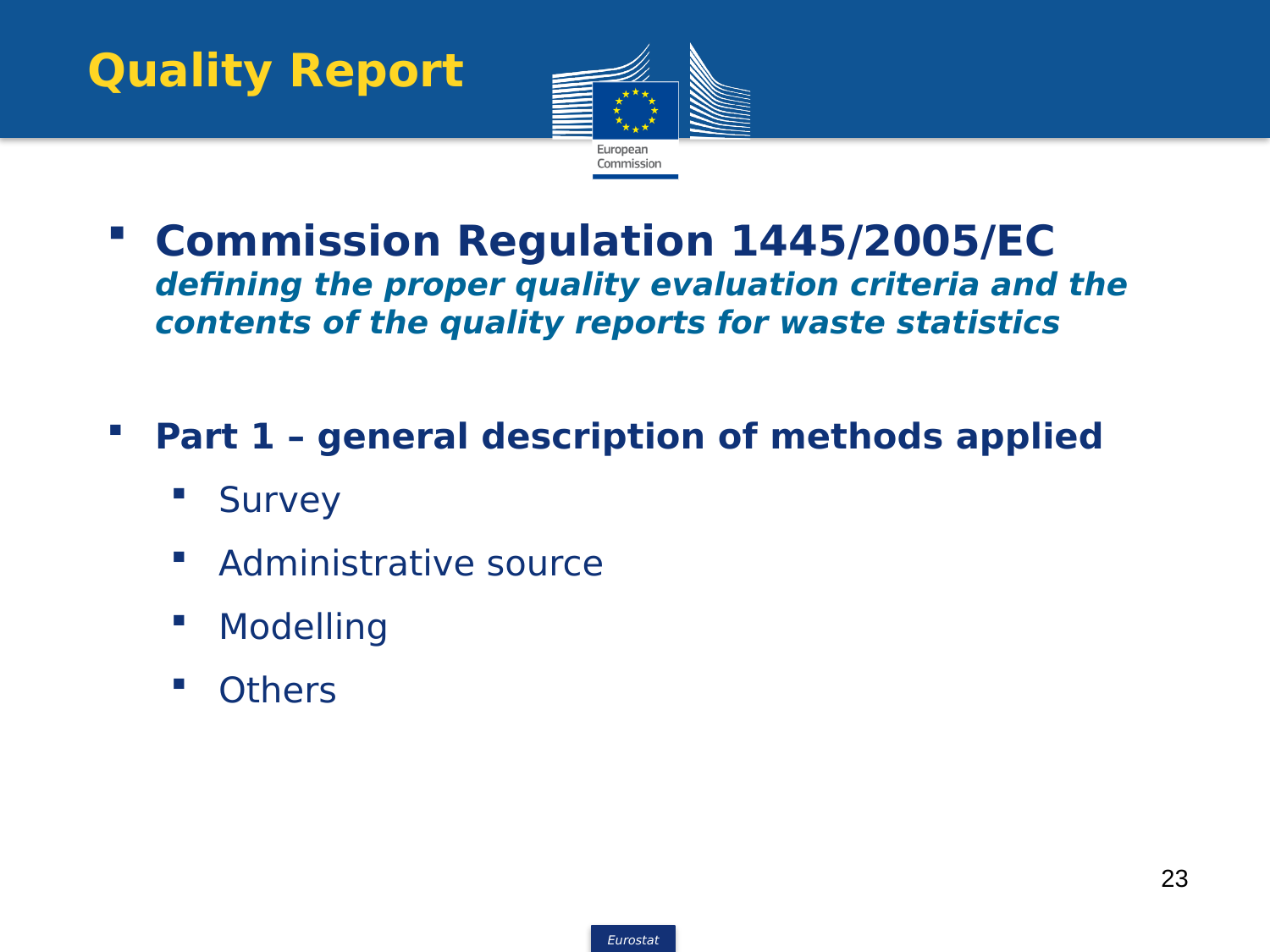

# Quality Report
Commission Regulation 1445/2005/EC
defining the proper quality evaluation criteria and the contents of the quality reports for waste statistics
Part 1 – general description of methods applied
Survey
Administrative source
Modelling
Others
23